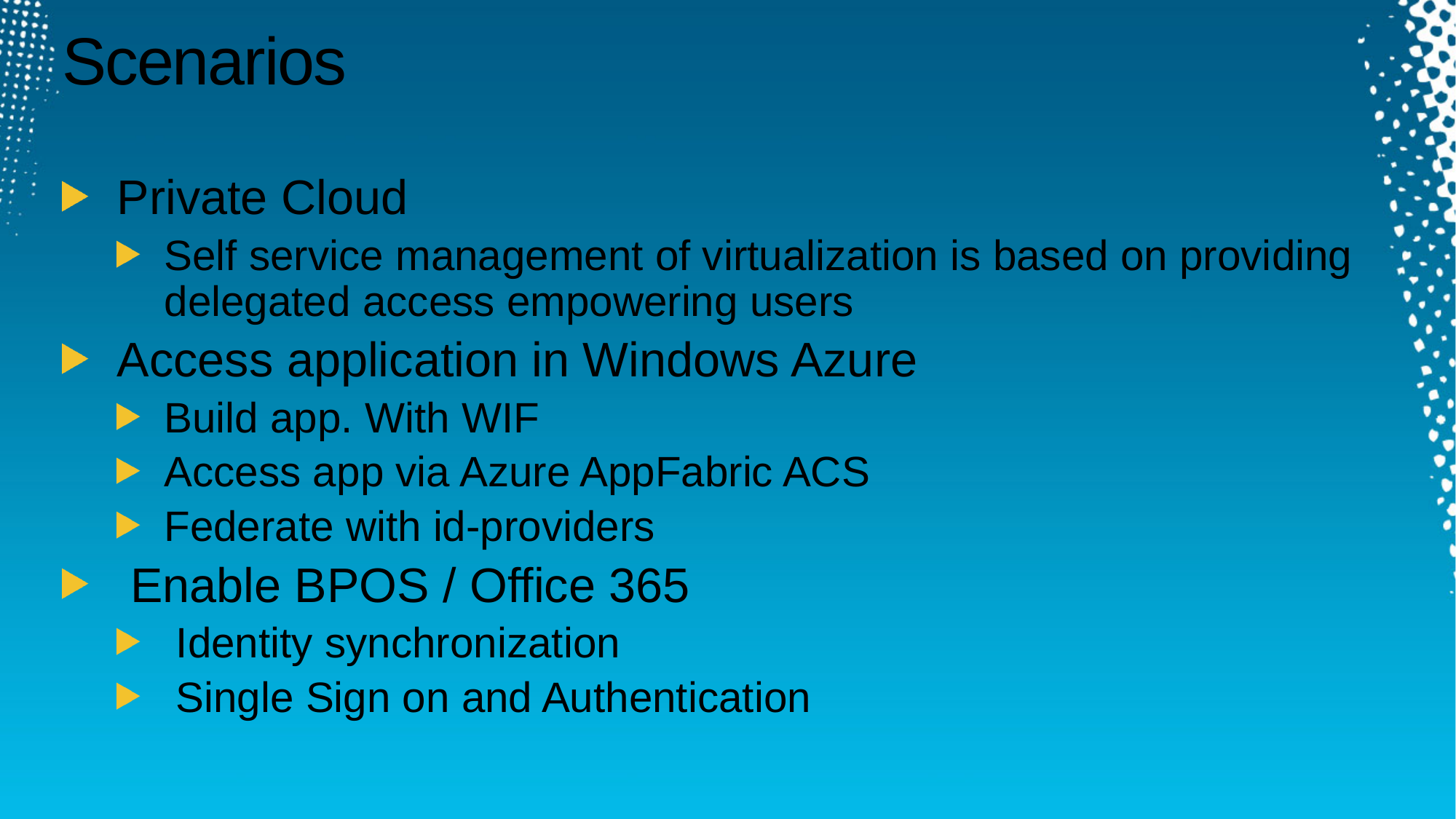

# Scenarios
Private Cloud
Self service management of virtualization is based on providing delegated access empowering users
Access application in Windows Azure
Build app. With WIF
Access app via Azure AppFabric ACS
Federate with id-providers
 Enable BPOS / Office 365
 Identity synchronization
 Single Sign on and Authentication